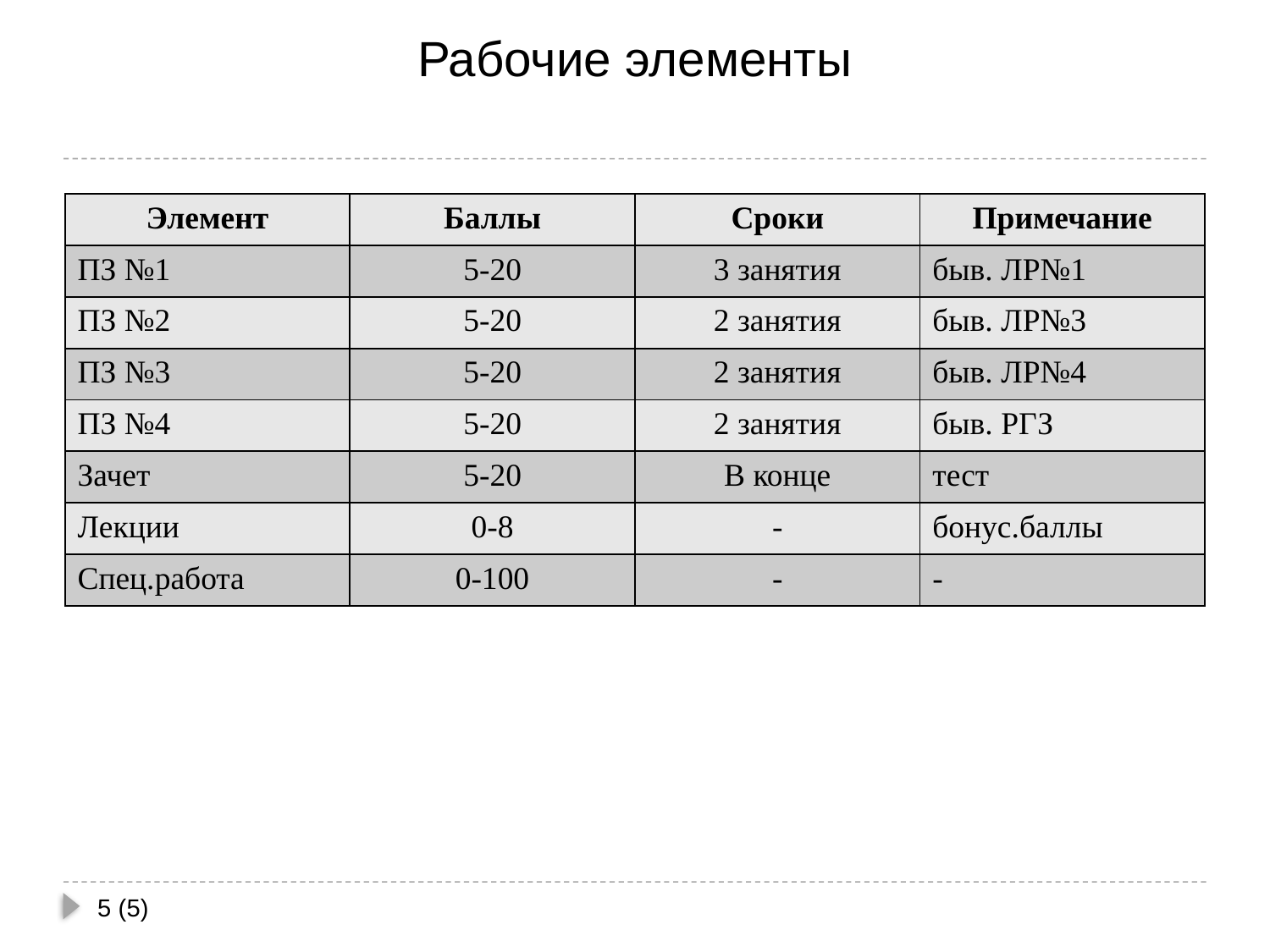

# Рабочие элементы
| Элемент | Баллы | Сроки | Примечание |
| --- | --- | --- | --- |
| ПЗ №1 | 5-20 | 3 занятия | быв. ЛР№1 |
| ПЗ №2 | 5-20 | 2 занятия | быв. ЛР№3 |
| ПЗ №3 | 5-20 | 2 занятия | быв. ЛР№4 |
| ПЗ №4 | 5-20 | 2 занятия | быв. РГЗ |
| Зачет | 5-20 | В конце | тест |
| Лекции | 0-8 | - | бонус.баллы |
| Спец.работа | 0-100 | - | - |
5 (5)